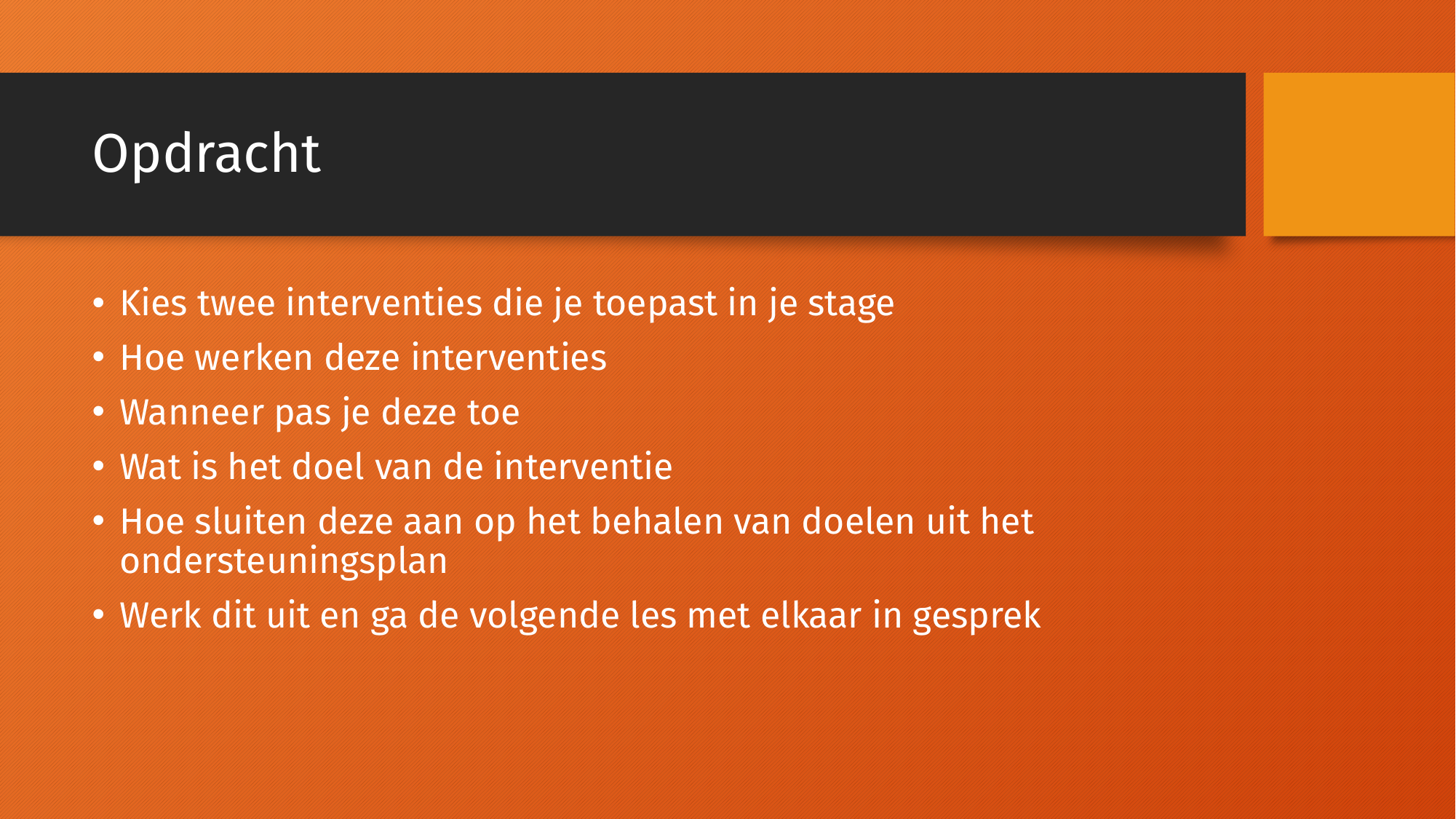

# Opdracht
Kies twee interventies die je toepast in je stage
Hoe werken deze interventies
Wanneer pas je deze toe
Wat is het doel van de interventie
Hoe sluiten deze aan op het behalen van doelen uit het ondersteuningsplan
Werk dit uit en ga de volgende les met elkaar in gesprek